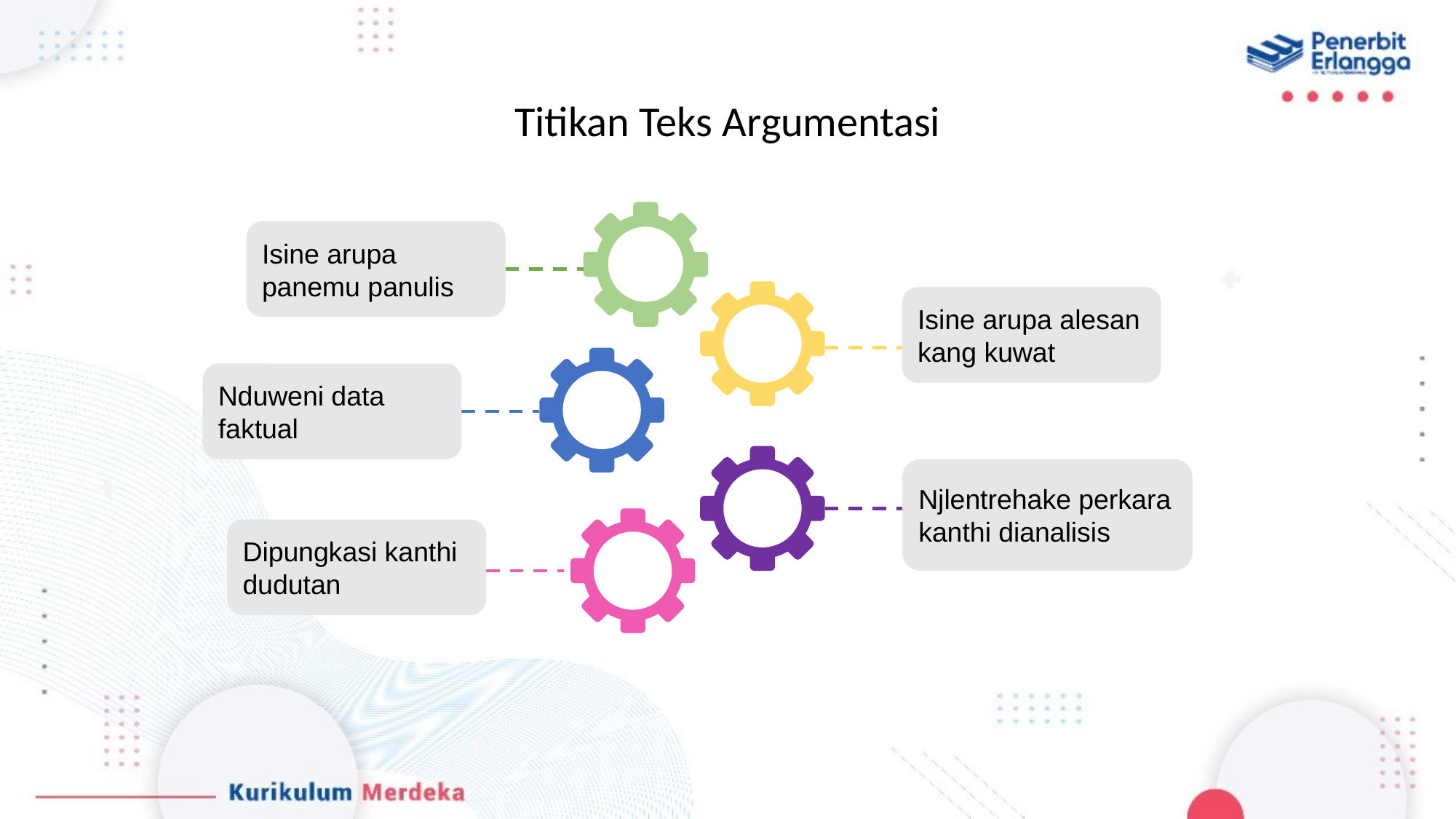

# Titikan Teks Argumentasi

Isine arupa panemu panulis

Isine arupa alesan kang kuwat

Nduweni data faktual

Njlentrehake perkara kanthi dianalisis

Dipungkasi kanthi dudutan